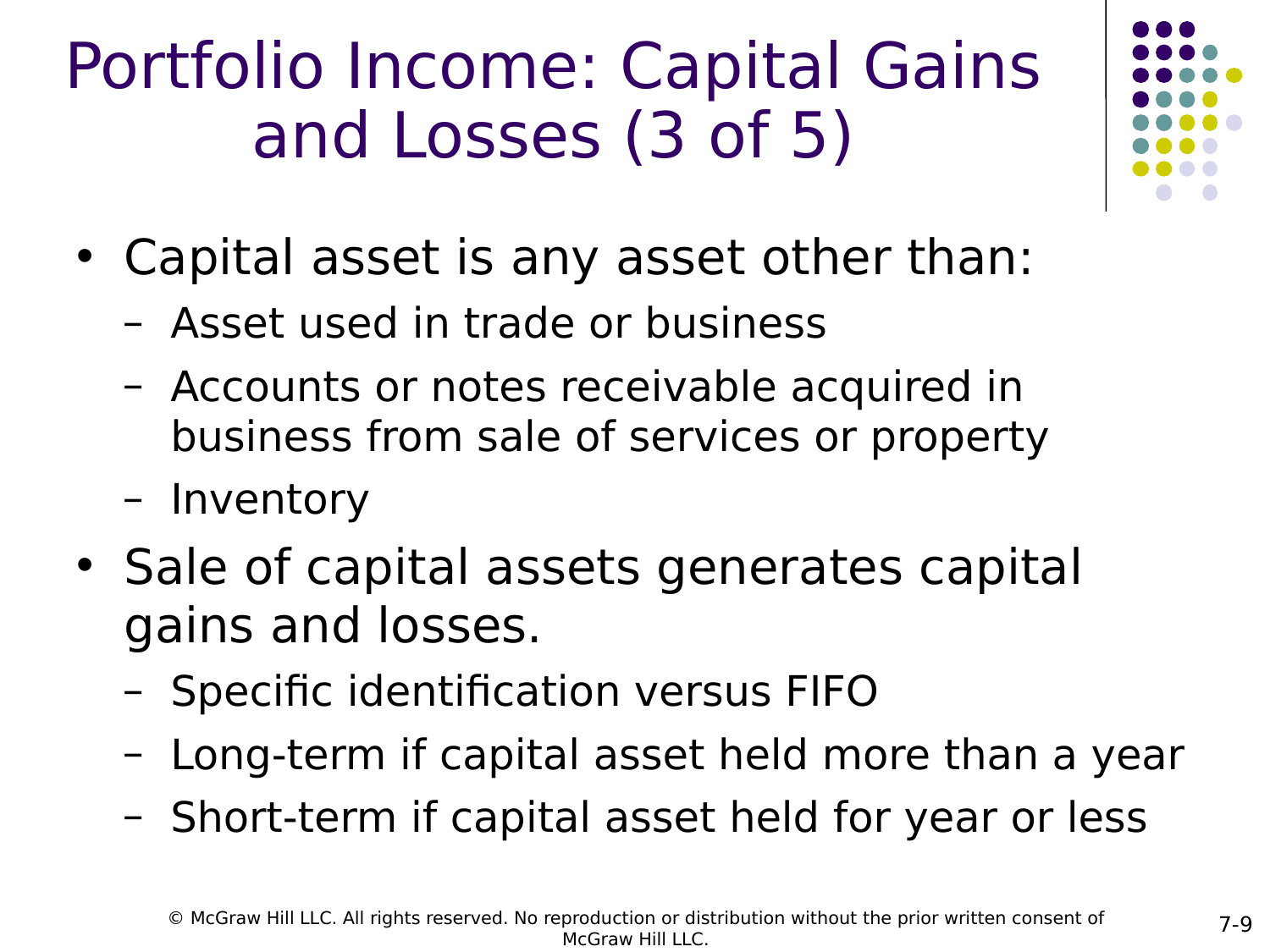

# Portfolio Income: Capital Gains and Losses (3 of 5)
Capital asset is any asset other than:
Asset used in trade or business
Accounts or notes receivable acquired in business from sale of services or property
Inventory
Sale of capital assets generates capital gains and losses.
Specific identification versus FIFO
Long-term if capital asset held more than a year
Short-term if capital asset held for year or less
7-9